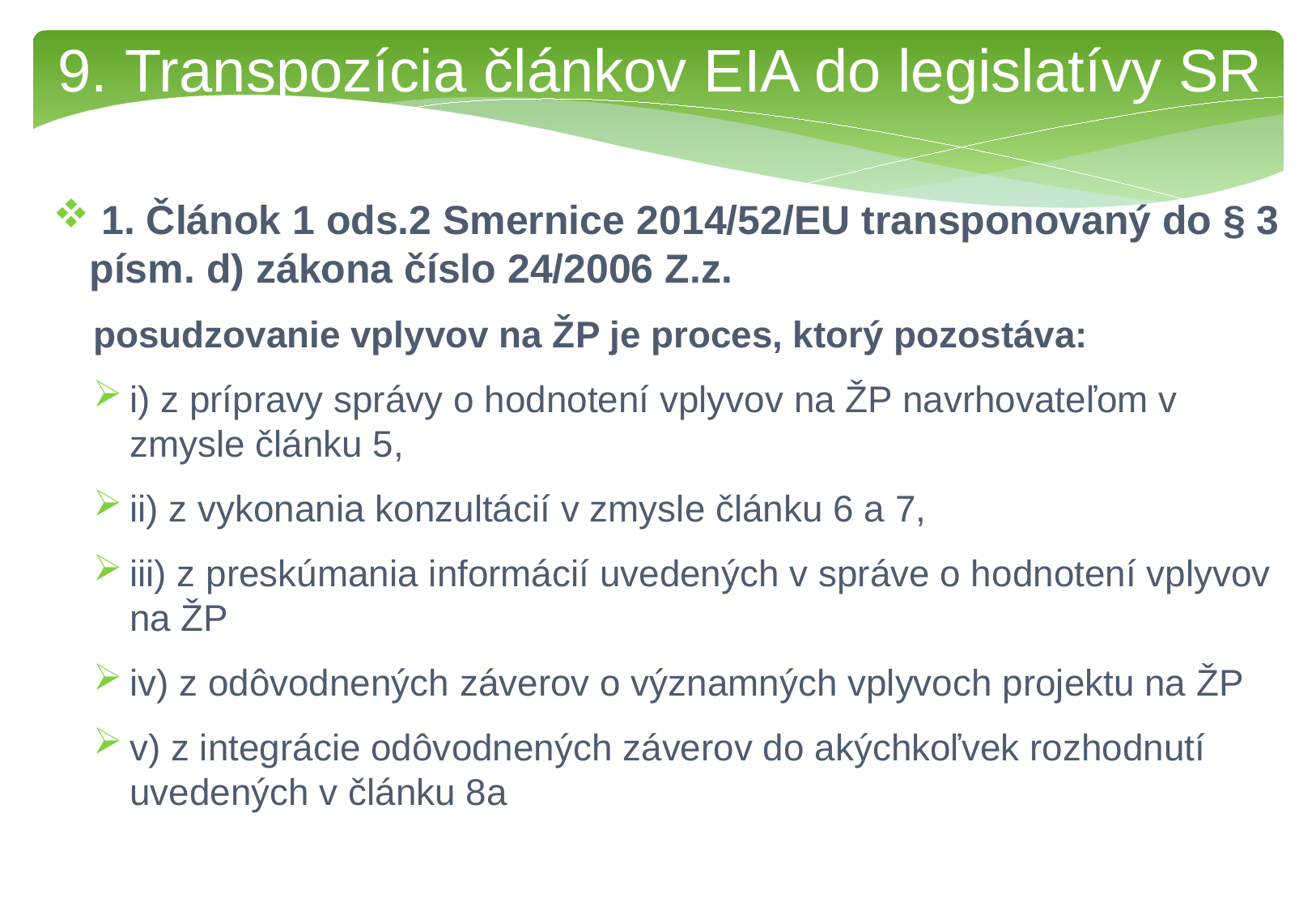

9. Transpozícia článkov EIA do legislatívy SR
 1. Článok 1 ods.2 Smernice 2014/52/EU transponovaný do § 3 písm. d) zákona číslo 24/2006 Z.z.
posudzovanie vplyvov na ŽP je proces, ktorý pozostáva:
i) z prípravy správy o hodnotení vplyvov na ŽP navrhovateľom v zmysle článku 5,
ii) z vykonania konzultácií v zmysle článku 6 a 7,
iii) z preskúmania informácií uvedených v správe o hodnotení vplyvov na ŽP
iv) z odôvodnených záverov o významných vplyvoch projektu na ŽP
v) z integrácie odôvodnených záverov do akýchkoľvek rozhodnutí uvedených v článku 8a